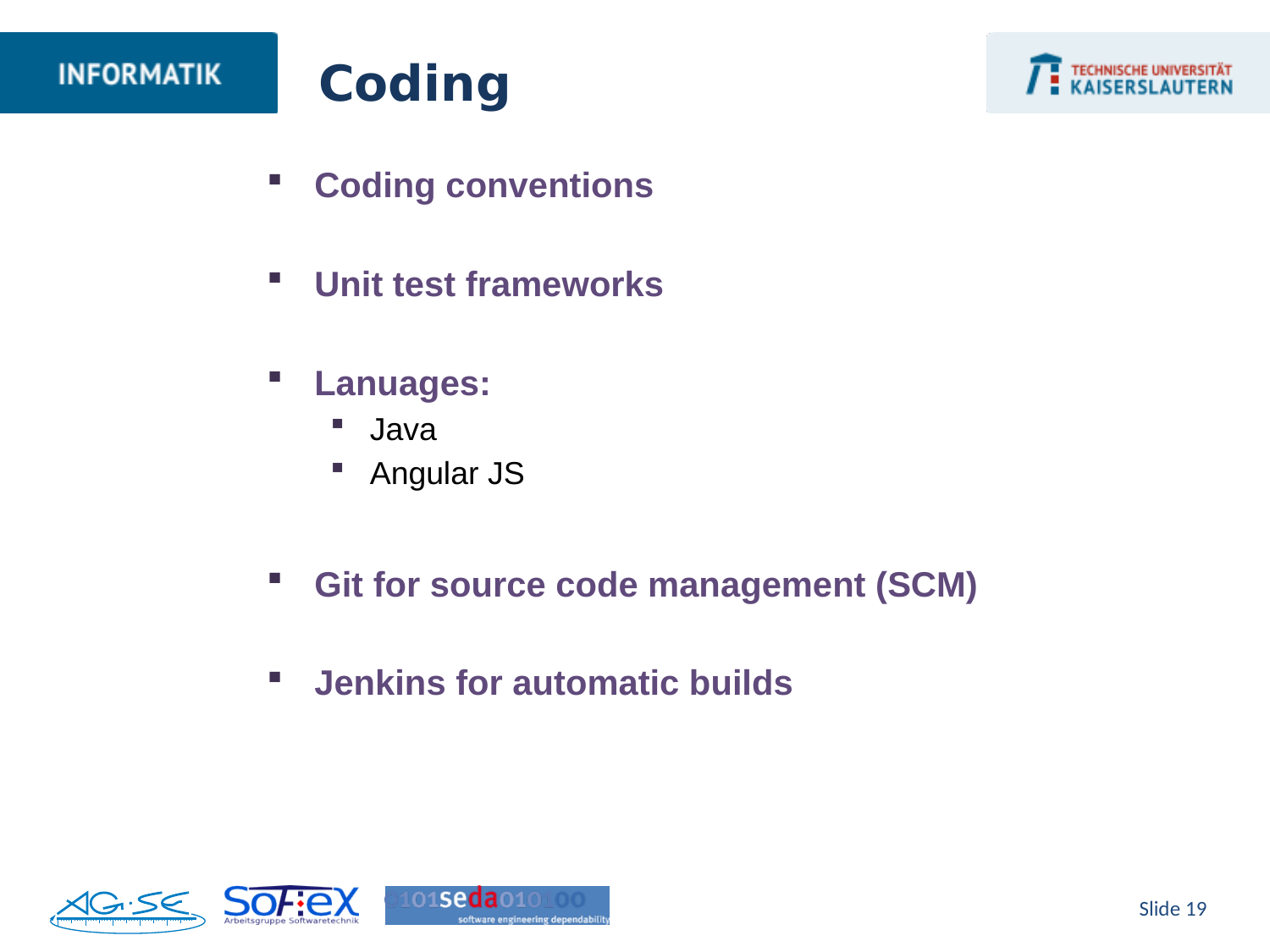

# Coding
Coding conventions

Unit test frameworks

Lanuages:
Java
Angular JS

Git for source code management (SCM)

Jenkins for automatic builds